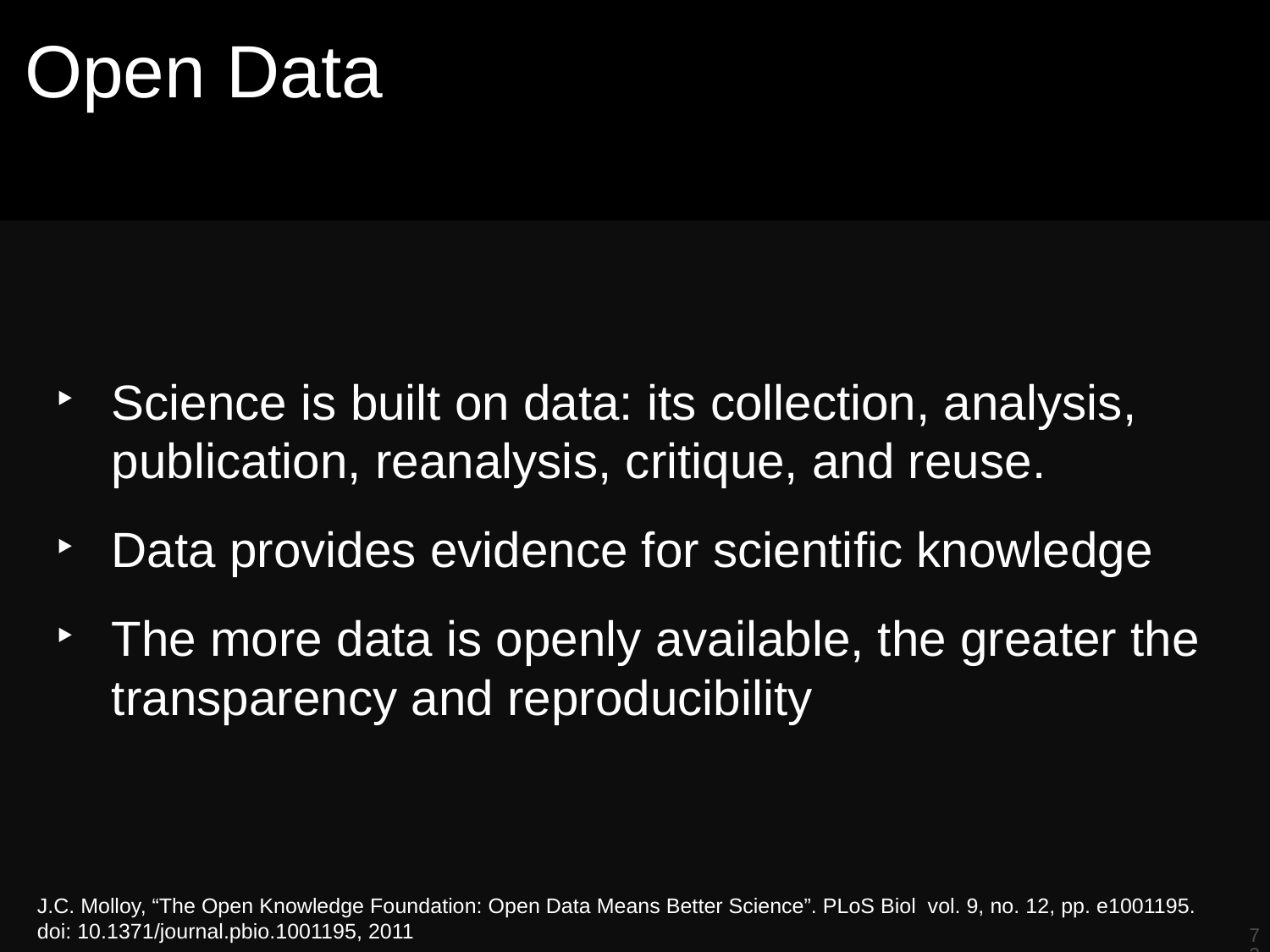

# Open Data
Science is built on data: its collection, analysis, publication, reanalysis, critique, and reuse.
Data provides evidence for scientific knowledge
The more data is openly available, the greater the transparency and reproducibility
J.C. Molloy, “The Open Knowledge Foundation: Open Data Means Better Science”. PLoS Biol  vol. 9, no. 12, pp. e1001195. doi: 10.1371/journal.pbio.1001195, 2011
72